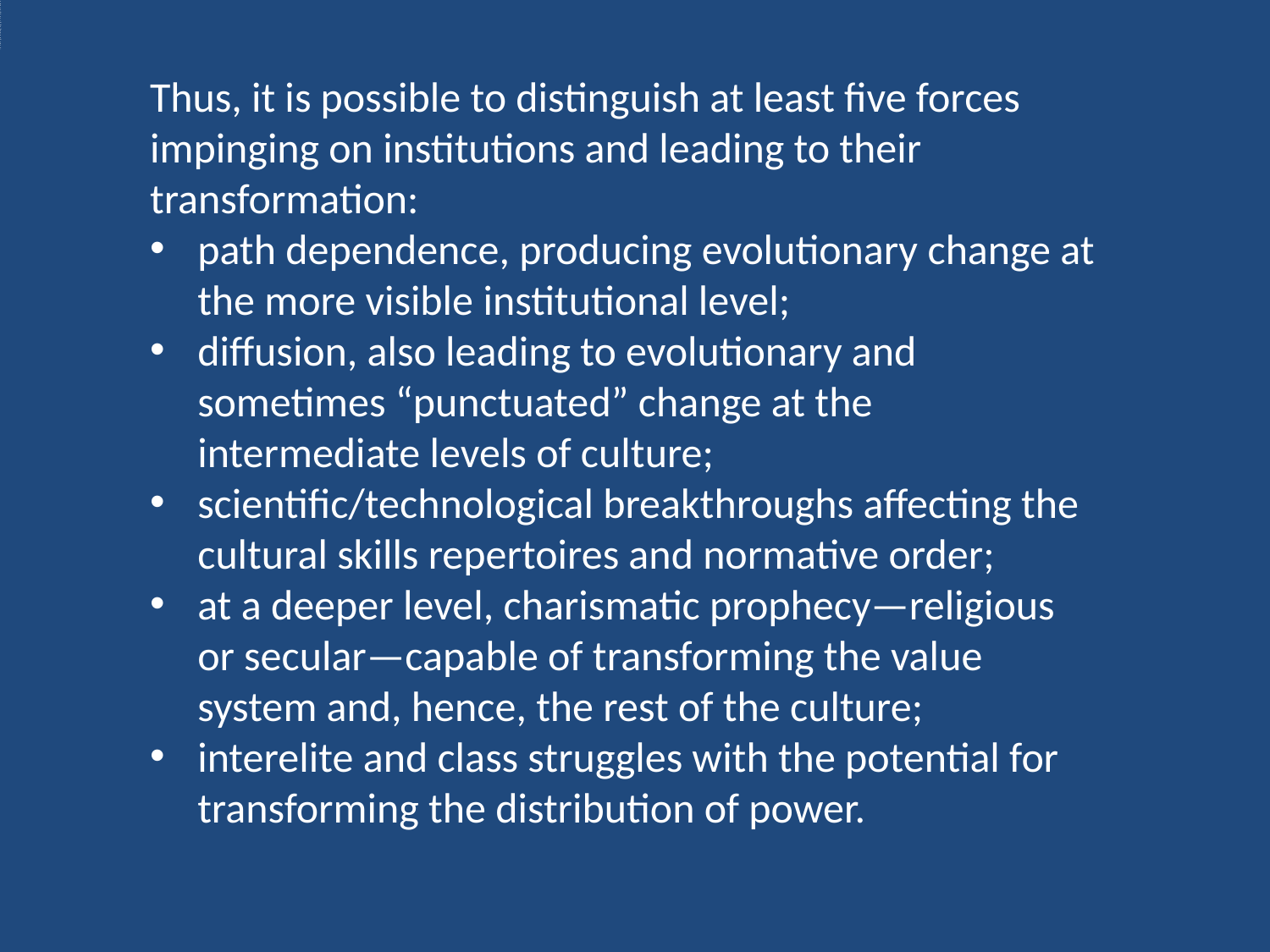

# Thus, it is possible to distinguish at least five forces impinging on institu...
Thus, it is possible to distinguish at least five forces impinging on institutions and leading to their transformation:
path dependence, producing evolutionary change at the more visible institutional level;
diffusion, also leading to evolutionary and sometimes “punctuated” change at the intermediate levels of culture;
scientific/technological breakthroughs affecting the cultural skills repertoires and normative order;
at a deeper level, charismatic prophecy—religious or secular—capable of transforming the value system and, hence, the rest of the culture;
interelite and class struggles with the potential for transforming the distribution of power.